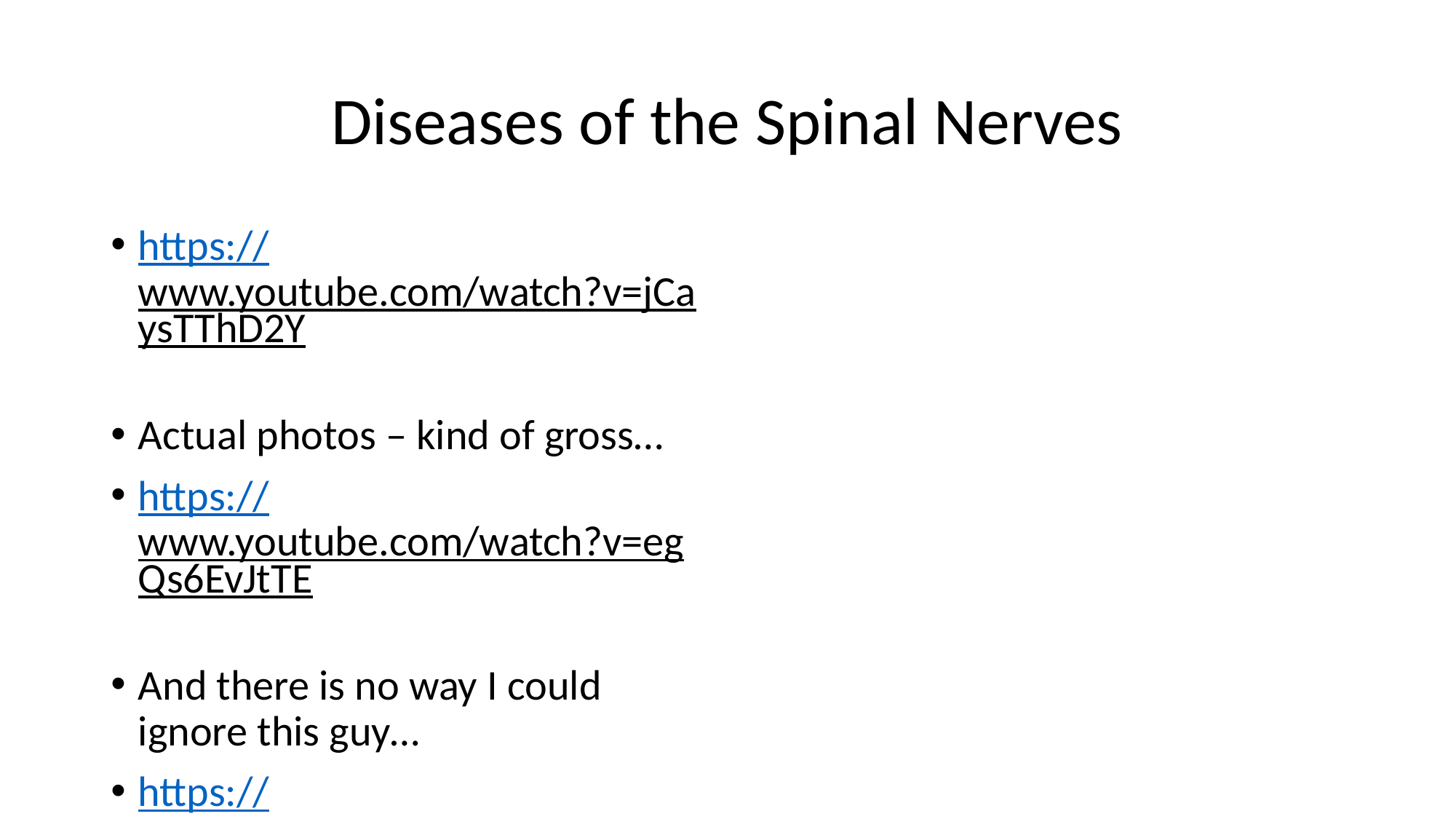

# Diseases of the Spinal Nerves
https://www.youtube.com/watch?v=jCaysTThD2Y
Actual photos – kind of gross…
https://www.youtube.com/watch?v=egQs6EvJtTE
And there is no way I could ignore this guy…
https://www.youtube.com/watch?v=BoBMhOimUPU